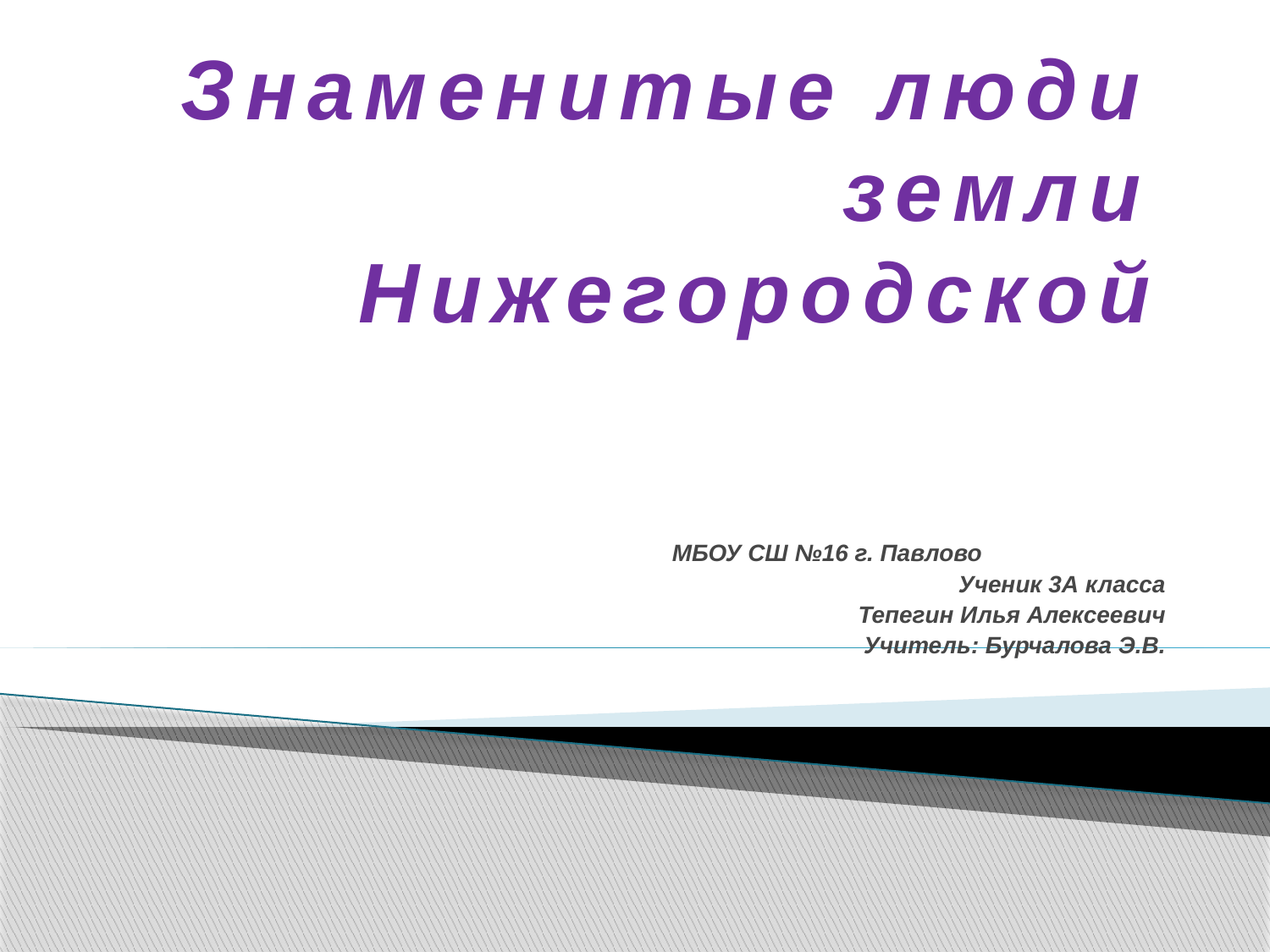

# Знаменитые люди земли Нижегородской

МБОУ СШ №16 г. Павлово
Ученик 3А класса
Тепегин Илья Алексеевич
Учитель: Бурчалова Э.В.